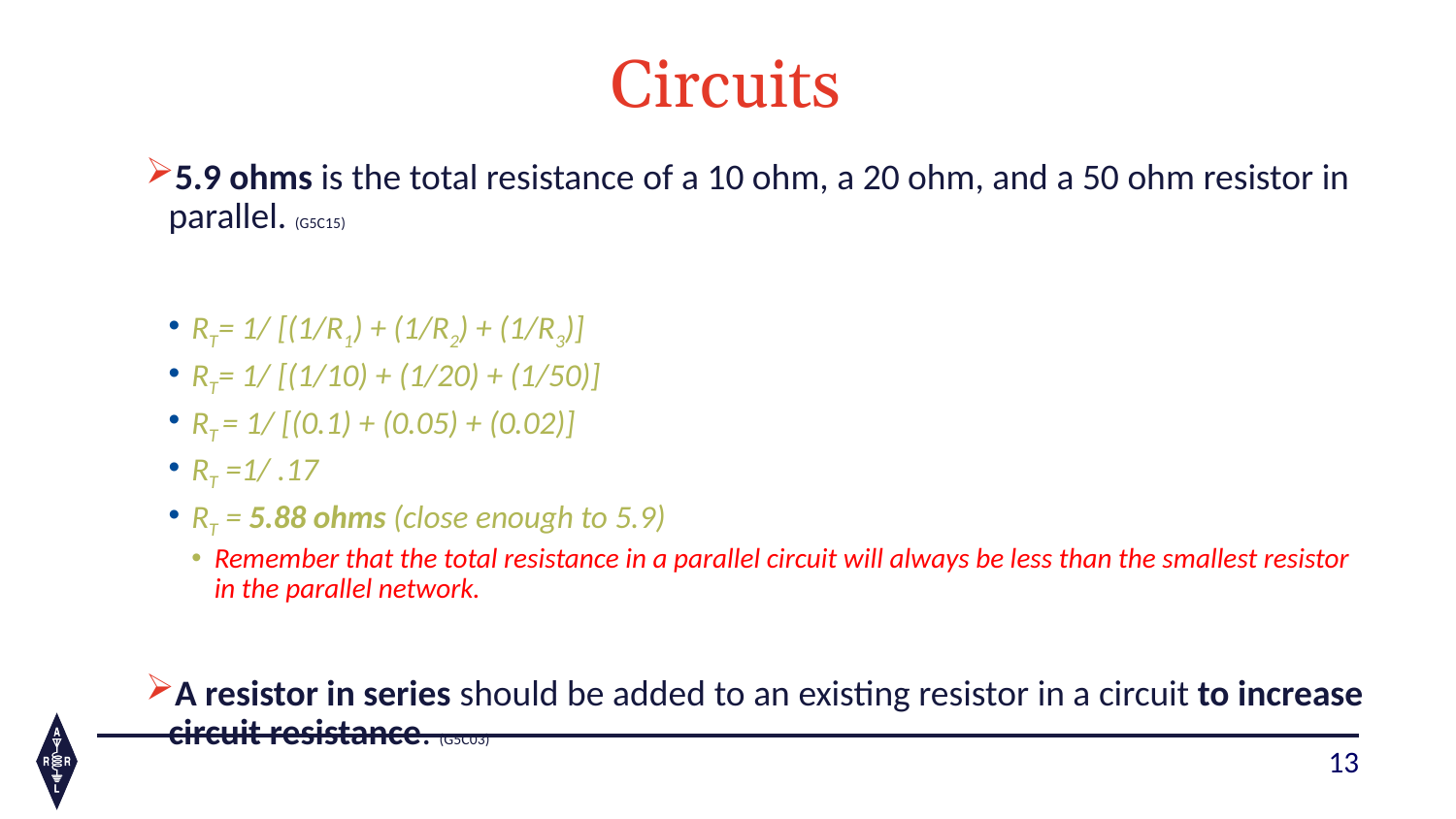

# Circuits
5.9 ohms is the total resistance of a 10 ohm, a 20 ohm, and a 50 ohm resistor in parallel. (G5C15)

RT= 1/ [(1/R1) + (1/R2) + (1/R3)]
RT= 1/ [(1/10) + (1/20) + (1/50)]
RT = 1/ [(0.1) + (0.05) + (0.02)]
RT =1/ .17
RT = 5.88 ohms (close enough to 5.9)
Remember that the total resistance in a parallel circuit will always be less than the smallest resistor in the parallel network.

A resistor in series should be added to an existing resistor in a circuit to increase circuit resistance. (G5C03)

13